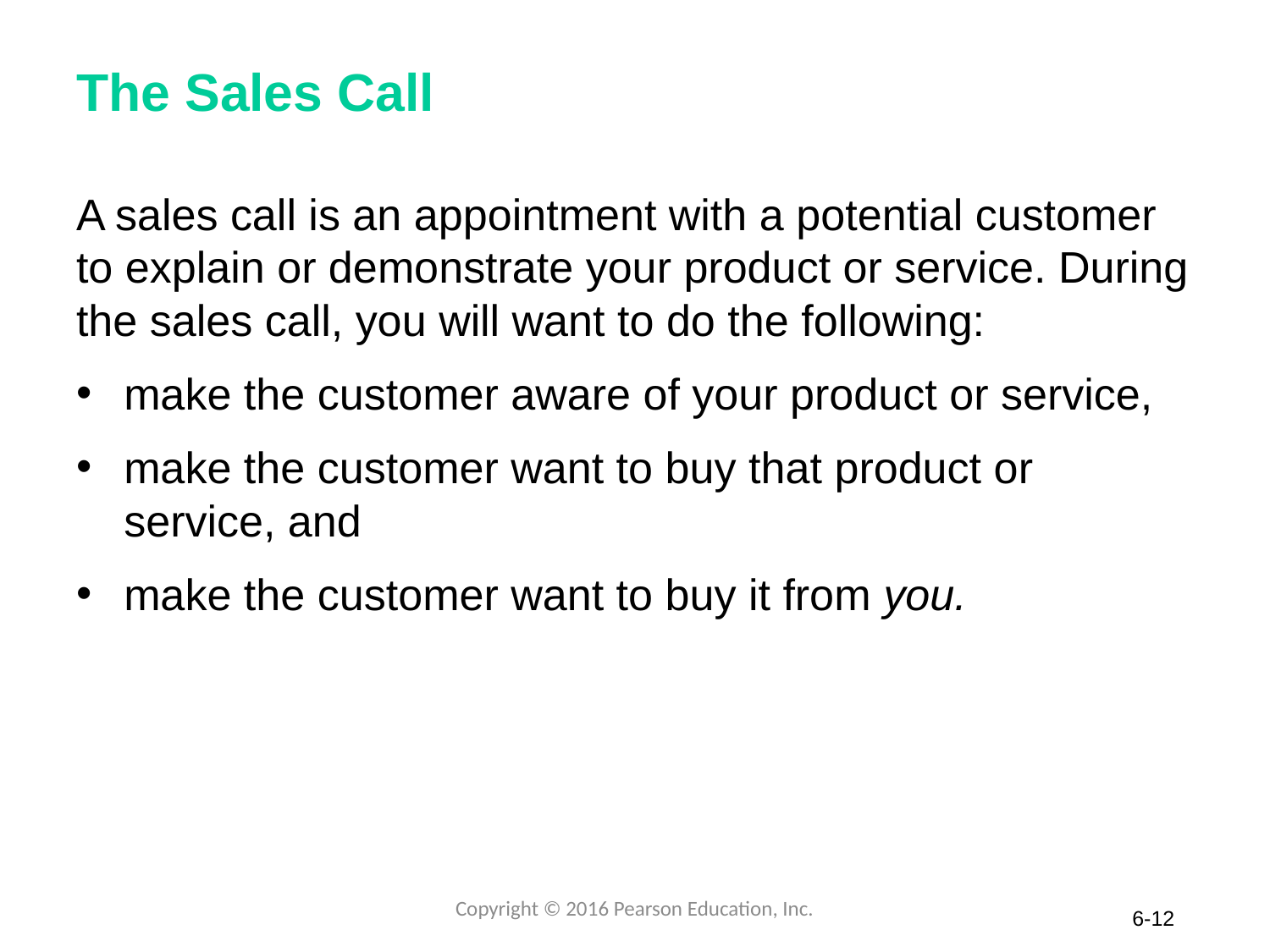

# The Sales Call
A sales call is an appointment with a potential customer to explain or demonstrate your product or service. During the sales call, you will want to do the following:

make the customer aware of your product or service,

make the customer want to buy that product or service, and

make the customer want to buy it from you.
Copyright © 2016 Pearson Education, Inc.